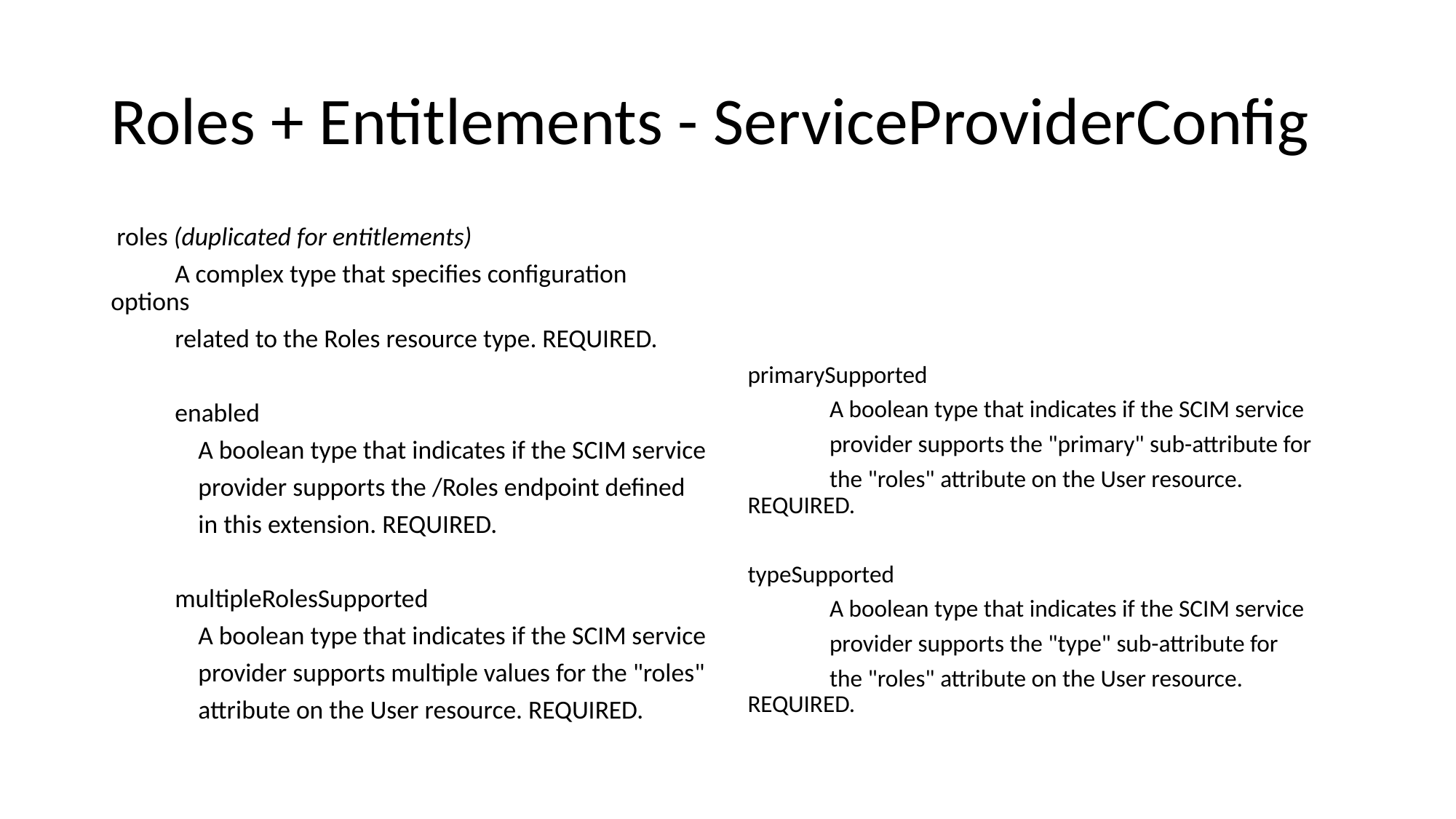

# Roles + Entitlements - ServiceProviderConfig
 roles (duplicated for entitlements)
           A complex type that specifies configuration options
           related to the Roles resource type. REQUIRED.

           enabled
               A boolean type that indicates if the SCIM service
               provider supports the /Roles endpoint defined
               in this extension. REQUIRED.

           multipleRolesSupported
               A boolean type that indicates if the SCIM service
               provider supports multiple values for the "roles"
               attribute on the User resource. REQUIRED.

primarySupported
               A boolean type that indicates if the SCIM service
               provider supports the "primary" sub-attribute for
               the "roles" attribute on the User resource. REQUIRED.

typeSupported
               A boolean type that indicates if the SCIM service
               provider supports the "type" sub-attribute for
               the "roles" attribute on the User resource. REQUIRED.